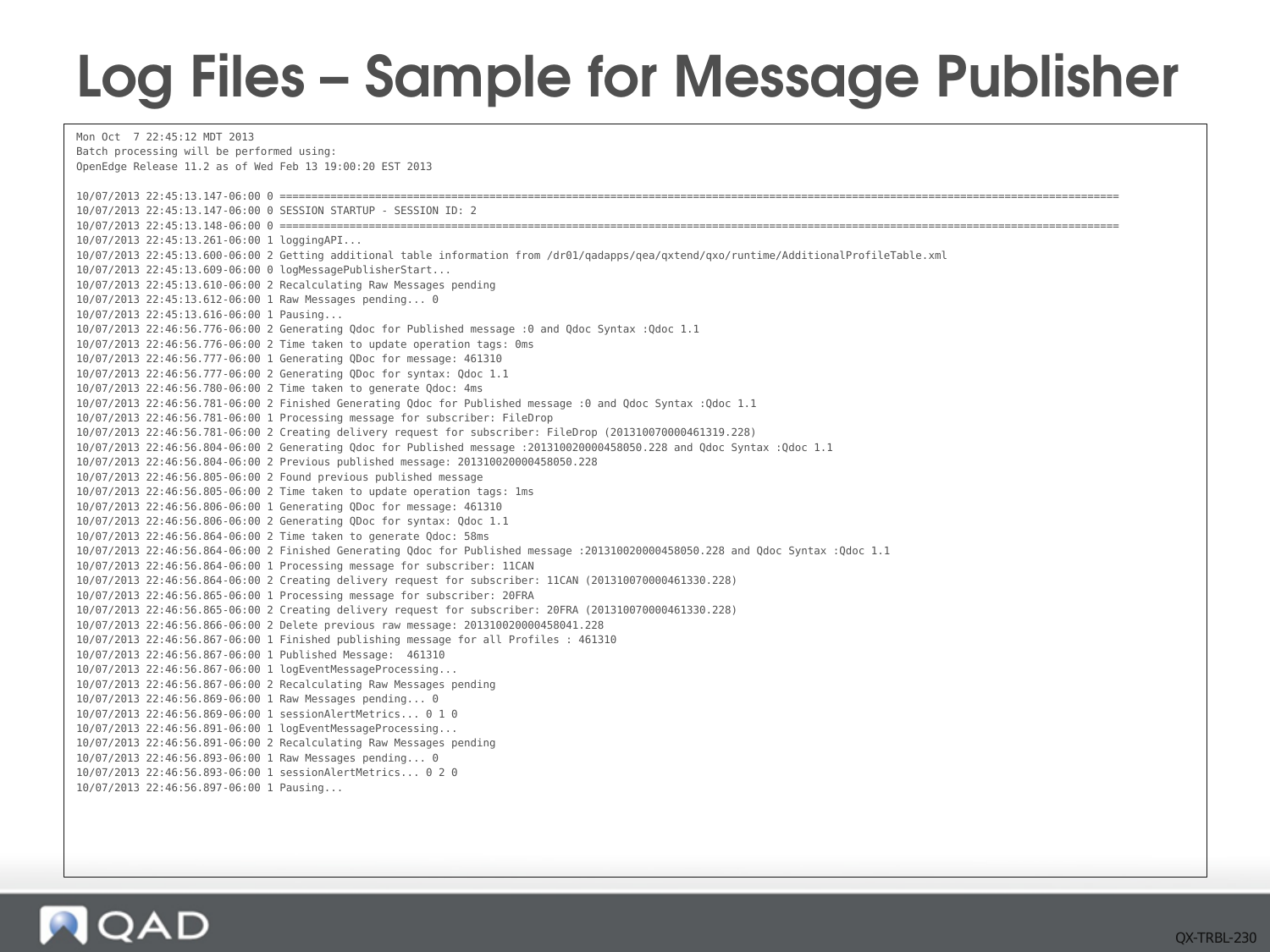

# Log Files – Sample for Message Publisher
Mon Oct  7 22:45:12 MDT 2013
Batch processing will be performed using:
OpenEdge Release 11.2 as of Wed Feb 13 19:00:20 EST 2013

10/07/2013 22:45:13.147-06:00 0 ====================================================================================================================================
10/07/2013 22:45:13.147-06:00 0 SESSION STARTUP - SESSION ID: 2
10/07/2013 22:45:13.148-06:00 0 ====================================================================================================================================
10/07/2013 22:45:13.261-06:00 1 loggingAPI...
10/07/2013 22:45:13.600-06:00 2 Getting additional table information from /dr01/qadapps/qea/qxtend/qxo/runtime/AdditionalProfileTable.xml
10/07/2013 22:45:13.609-06:00 0 logMessagePublisherStart...
10/07/2013 22:45:13.610-06:00 2 Recalculating Raw Messages pending
10/07/2013 22:45:13.612-06:00 1 Raw Messages pending... 0
10/07/2013 22:45:13.616-06:00 1 Pausing...
10/07/2013 22:46:56.776-06:00 2 Generating Qdoc for Published message :0 and Qdoc Syntax :Qdoc 1.1
10/07/2013 22:46:56.776-06:00 2 Time taken to update operation tags: 0ms
10/07/2013 22:46:56.777-06:00 1 Generating QDoc for message: 461310
10/07/2013 22:46:56.777-06:00 2 Generating QDoc for syntax: Qdoc 1.1
10/07/2013 22:46:56.780-06:00 2 Time taken to generate Qdoc: 4ms
10/07/2013 22:46:56.781-06:00 2 Finished Generating Qdoc for Published message :0 and Qdoc Syntax :Qdoc 1.1
10/07/2013 22:46:56.781-06:00 1 Processing message for subscriber: FileDrop
10/07/2013 22:46:56.781-06:00 2 Creating delivery request for subscriber: FileDrop (201310070000461319.228)
10/07/2013 22:46:56.804-06:00 2 Generating Qdoc for Published message :201310020000458050.228 and Qdoc Syntax :Qdoc 1.1
10/07/2013 22:46:56.804-06:00 2 Previous published message: 201310020000458050.228
10/07/2013 22:46:56.805-06:00 2 Found previous published message
10/07/2013 22:46:56.805-06:00 2 Time taken to update operation tags: 1ms
10/07/2013 22:46:56.806-06:00 1 Generating QDoc for message: 461310
10/07/2013 22:46:56.806-06:00 2 Generating QDoc for syntax: Qdoc 1.1
10/07/2013 22:46:56.864-06:00 2 Time taken to generate Qdoc: 58ms
10/07/2013 22:46:56.864-06:00 2 Finished Generating Qdoc for Published message :201310020000458050.228 and Qdoc Syntax :Qdoc 1.1
10/07/2013 22:46:56.864-06:00 1 Processing message for subscriber: 11CAN
10/07/2013 22:46:56.864-06:00 2 Creating delivery request for subscriber: 11CAN (201310070000461330.228)
10/07/2013 22:46:56.865-06:00 1 Processing message for subscriber: 20FRA
10/07/2013 22:46:56.865-06:00 2 Creating delivery request for subscriber: 20FRA (201310070000461330.228)
10/07/2013 22:46:56.866-06:00 2 Delete previous raw message: 201310020000458041.228
10/07/2013 22:46:56.867-06:00 1 Finished publishing message for all Profiles : 461310
10/07/2013 22:46:56.867-06:00 1 Published Message:  461310
10/07/2013 22:46:56.867-06:00 1 logEventMessageProcessing...
10/07/2013 22:46:56.867-06:00 2 Recalculating Raw Messages pending
10/07/2013 22:46:56.869-06:00 1 Raw Messages pending... 0
10/07/2013 22:46:56.869-06:00 1 sessionAlertMetrics... 0 1 0
10/07/2013 22:46:56.891-06:00 1 logEventMessageProcessing...
10/07/2013 22:46:56.891-06:00 2 Recalculating Raw Messages pending
10/07/2013 22:46:56.893-06:00 1 Raw Messages pending... 0
10/07/2013 22:46:56.893-06:00 1 sessionAlertMetrics... 0 2 0
10/07/2013 22:46:56.897-06:00 1 Pausing...
QX-TRBL-230